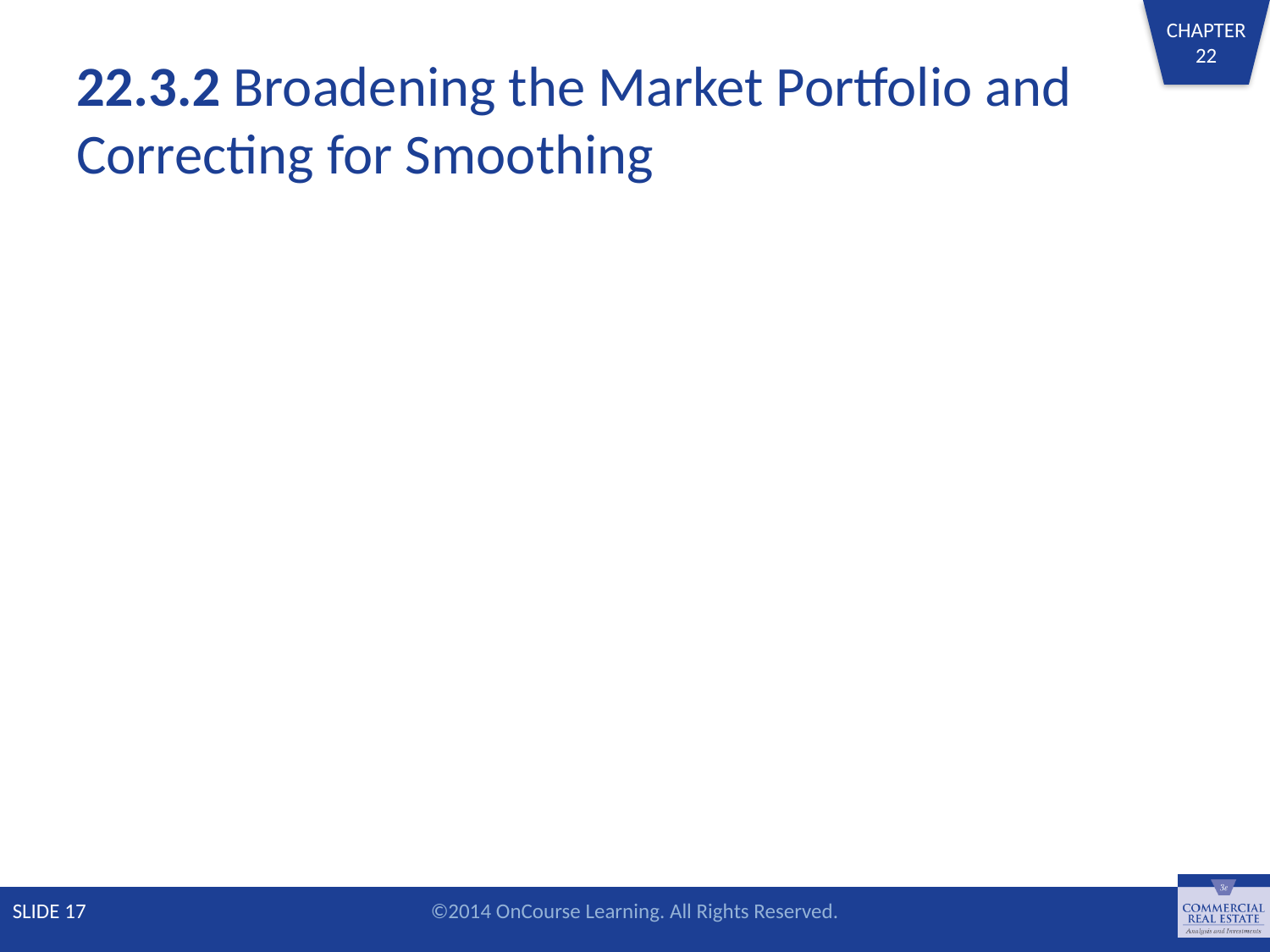

# 22.3.2 Broadening the Market Portfolio and Correcting for Smoothing

SLIDE 17